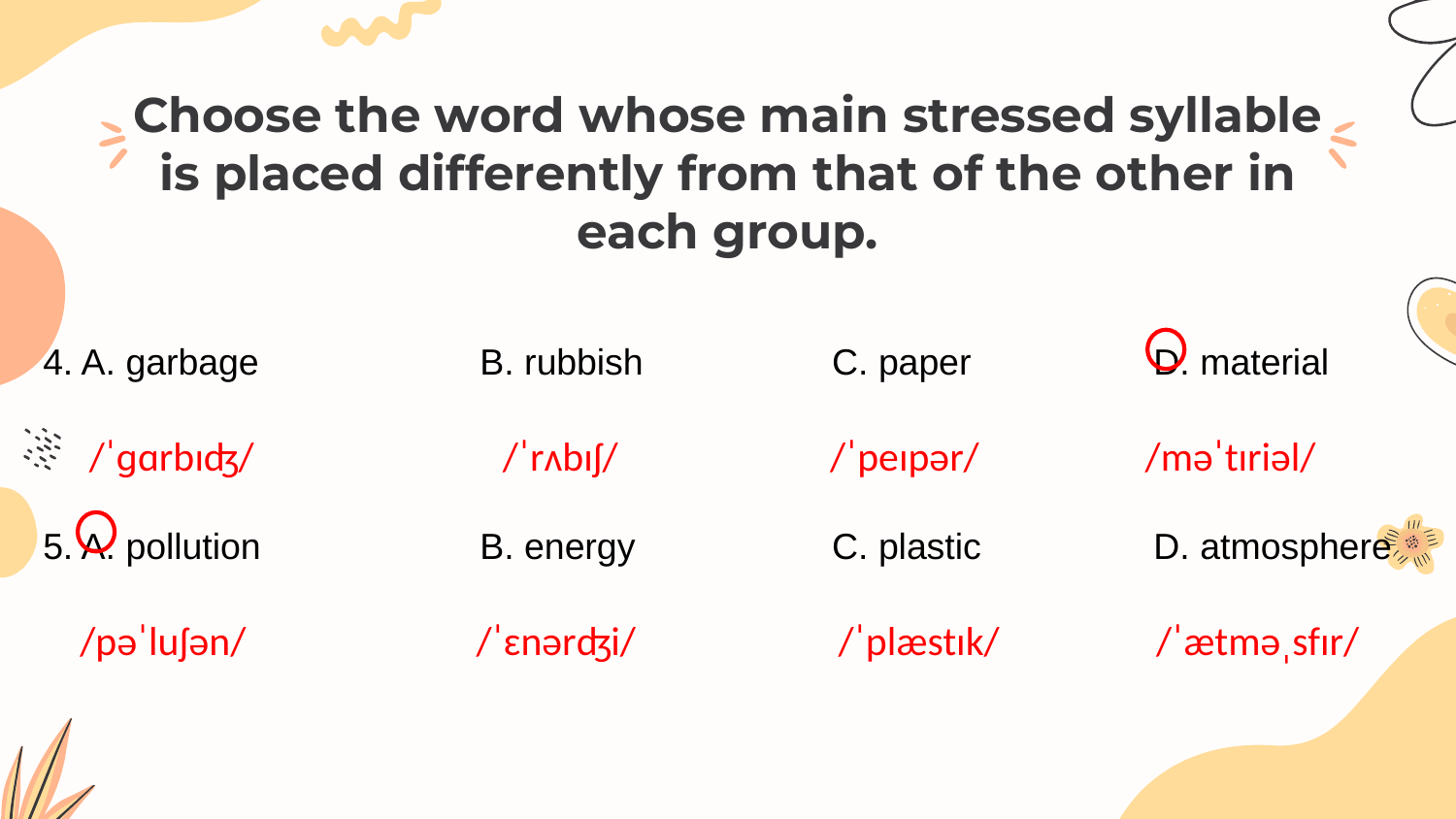

# Choose the word whose main stressed syllable is placed differently from that of the other in each group.
4. A. garbage		B. rubbish	      C. paper	         D. material
     /ˈɡɑrbɪʤ/                           /ˈrʌbɪʃ/                       /ˈpeɪpər/                  /məˈtɪriəl/
5. A. pollution		B. energy	      C. plastic	         D. atmosphere
    /pəˈluʃən/                         /ˈɛnərʤi/                      /ˈplæstɪk/                 /ˈætməˌsfɪr/